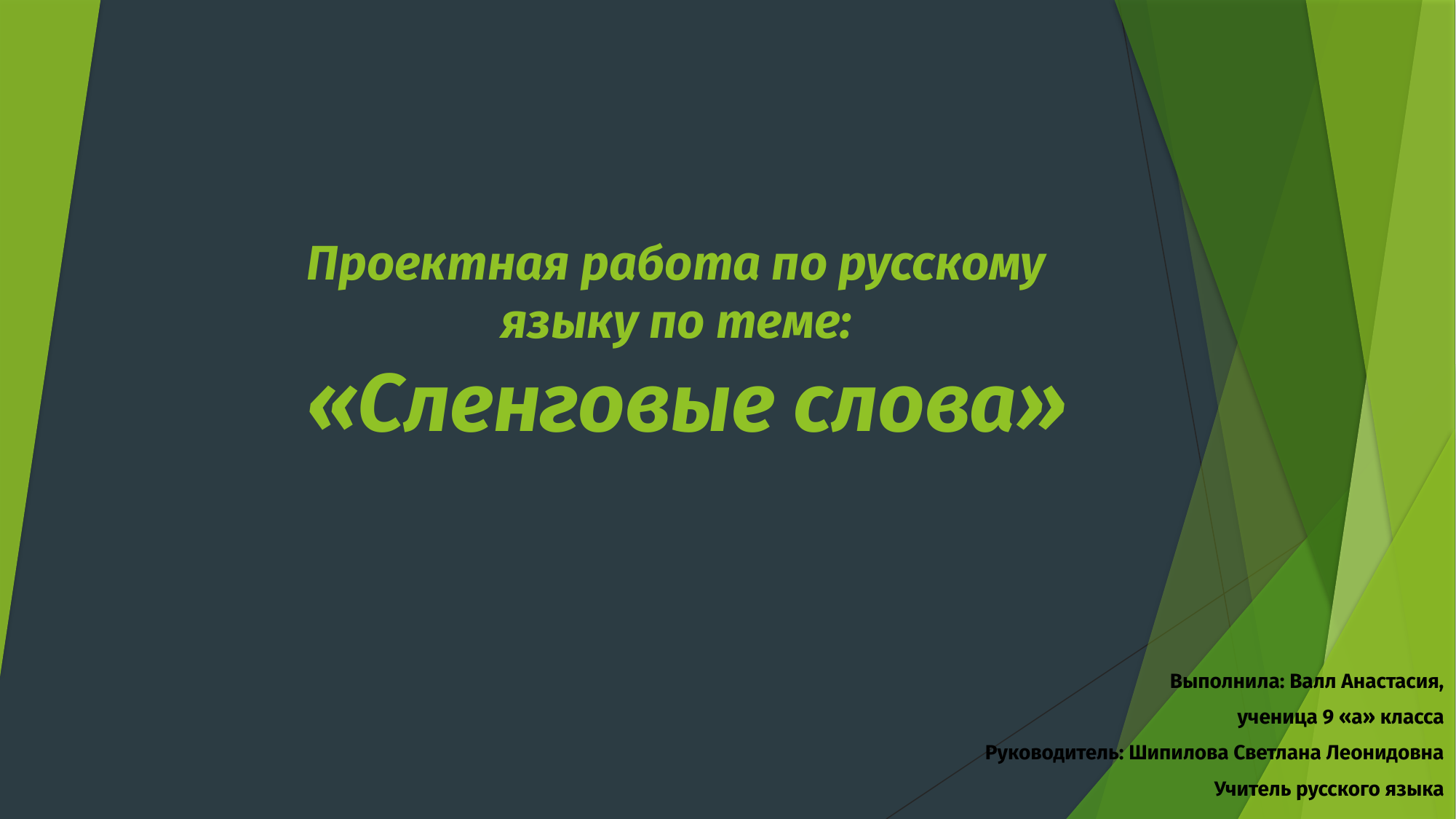

Проектная работа по русскому языку по теме:
# «Cленговые слова»
Выполнила: Валл Анастасия,
ученица 9 «а» класса
Руководитель: Шипилова Светлана Леонидовна
Учитель русского языка